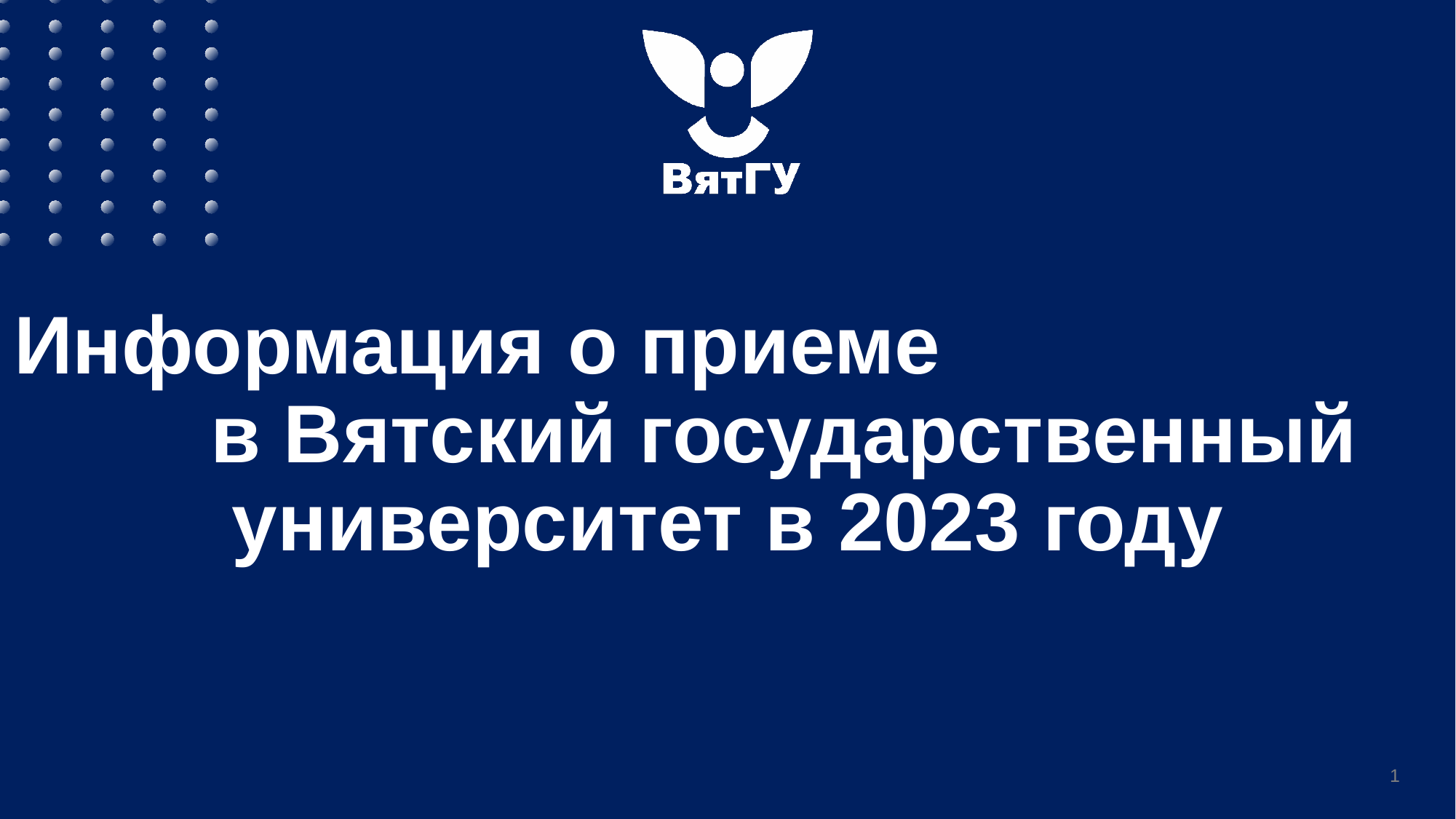

# Информация о приеме                            в Вятский государственный университет в 2023 году
1